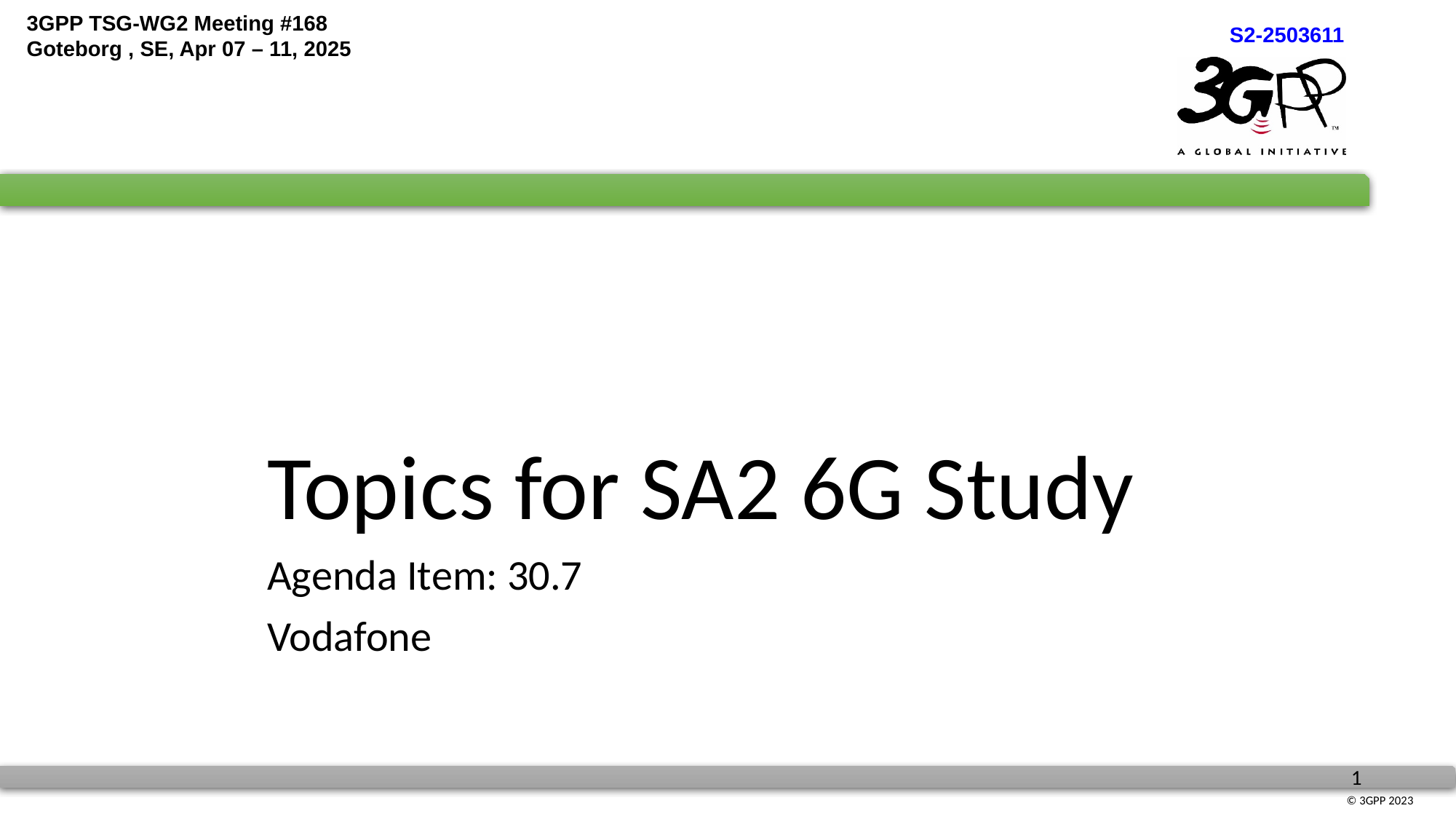

# Topics for SA2 6G Study
Agenda Item: 30.7
Vodafone